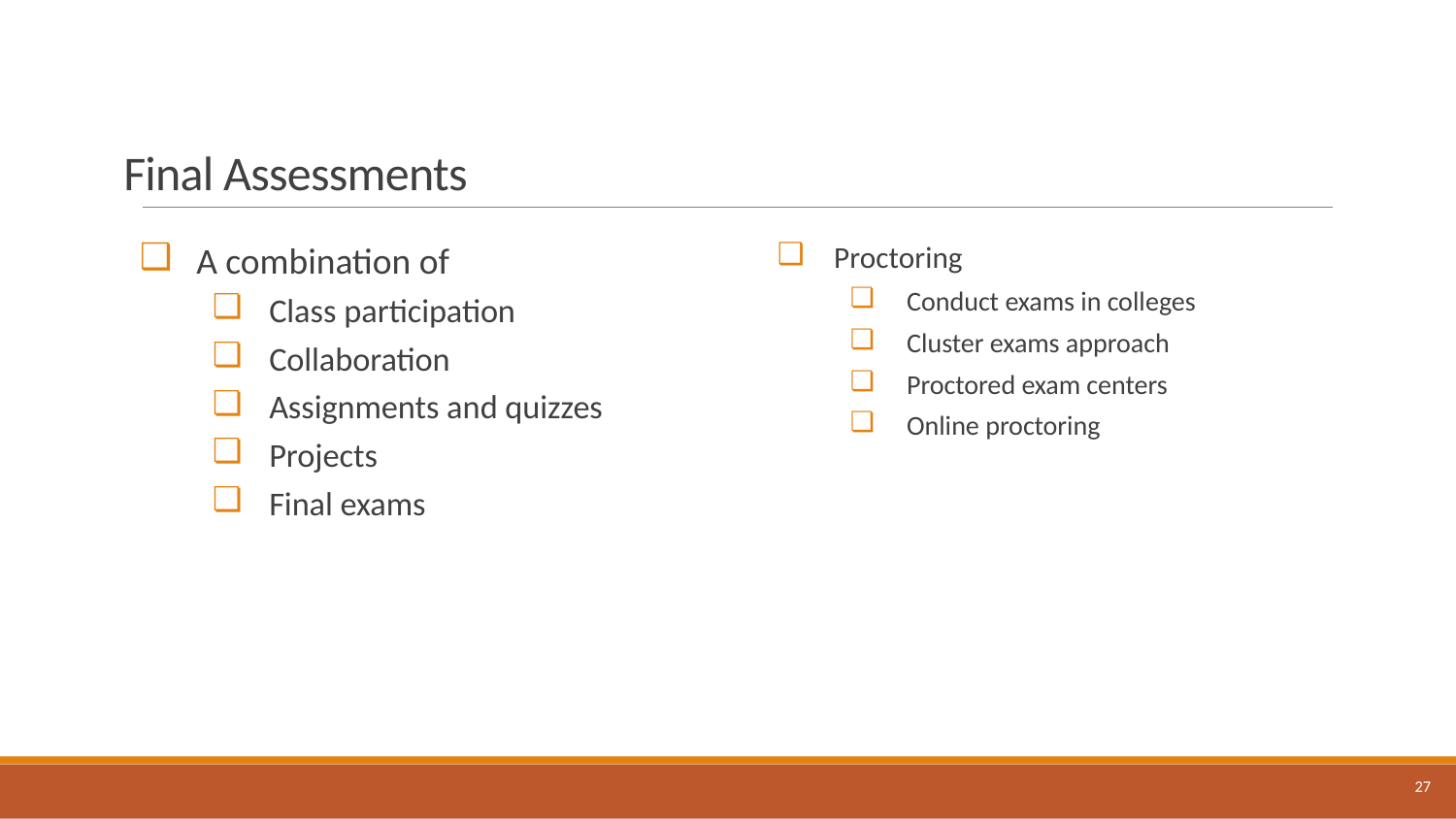

# Final Assessments
A combination of
Class participation
Collaboration
Assignments and quizzes
Projects
Final exams
Proctoring
Conduct exams in colleges
Cluster exams approach
Proctored exam centers
Online proctoring
27